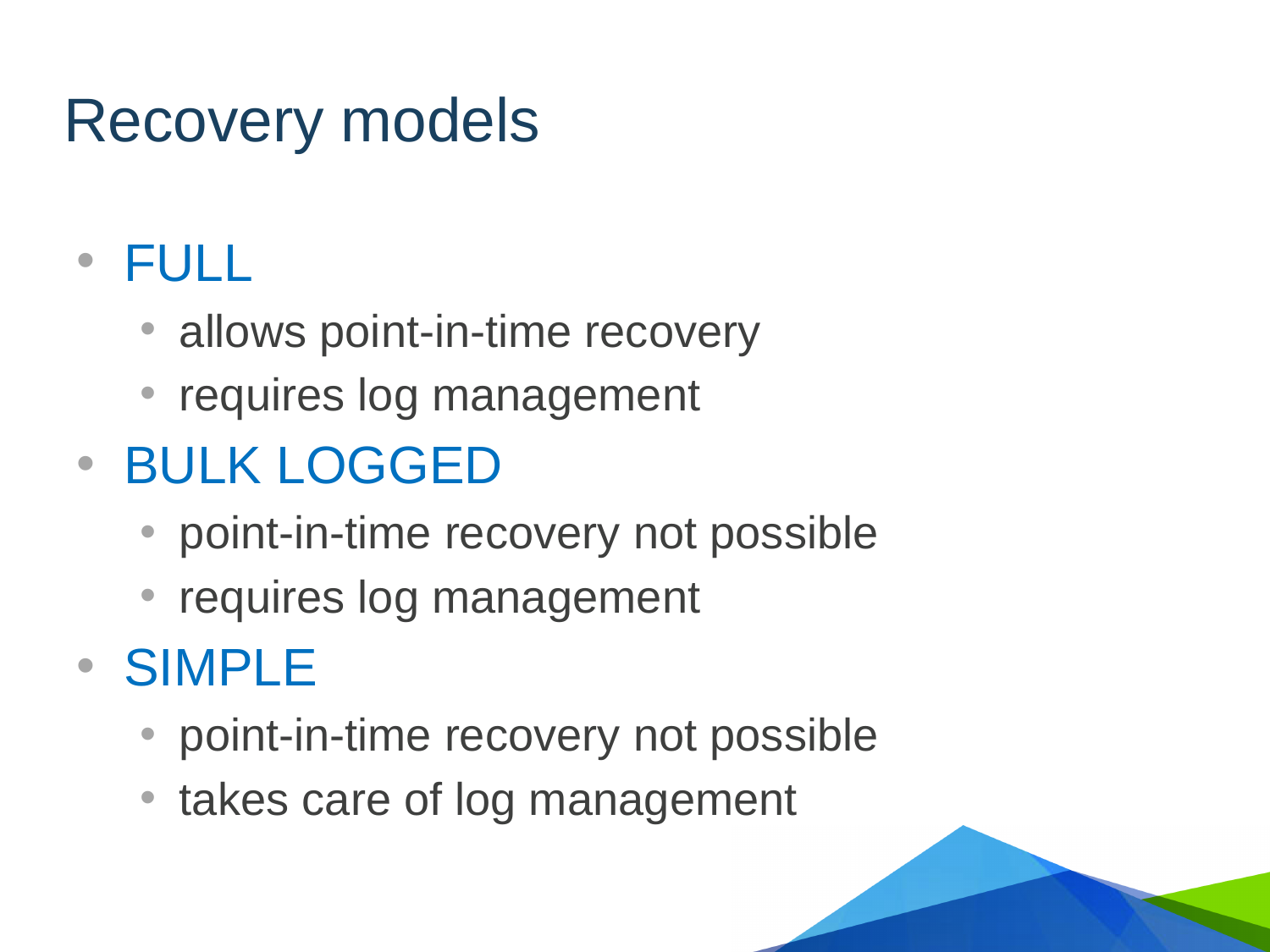

# Recovery models
FULL
allows point-in-time recovery
requires log management
BULK LOGGED
point-in-time recovery not possible
requires log management
SIMPLE
point-in-time recovery not possible
takes care of log management